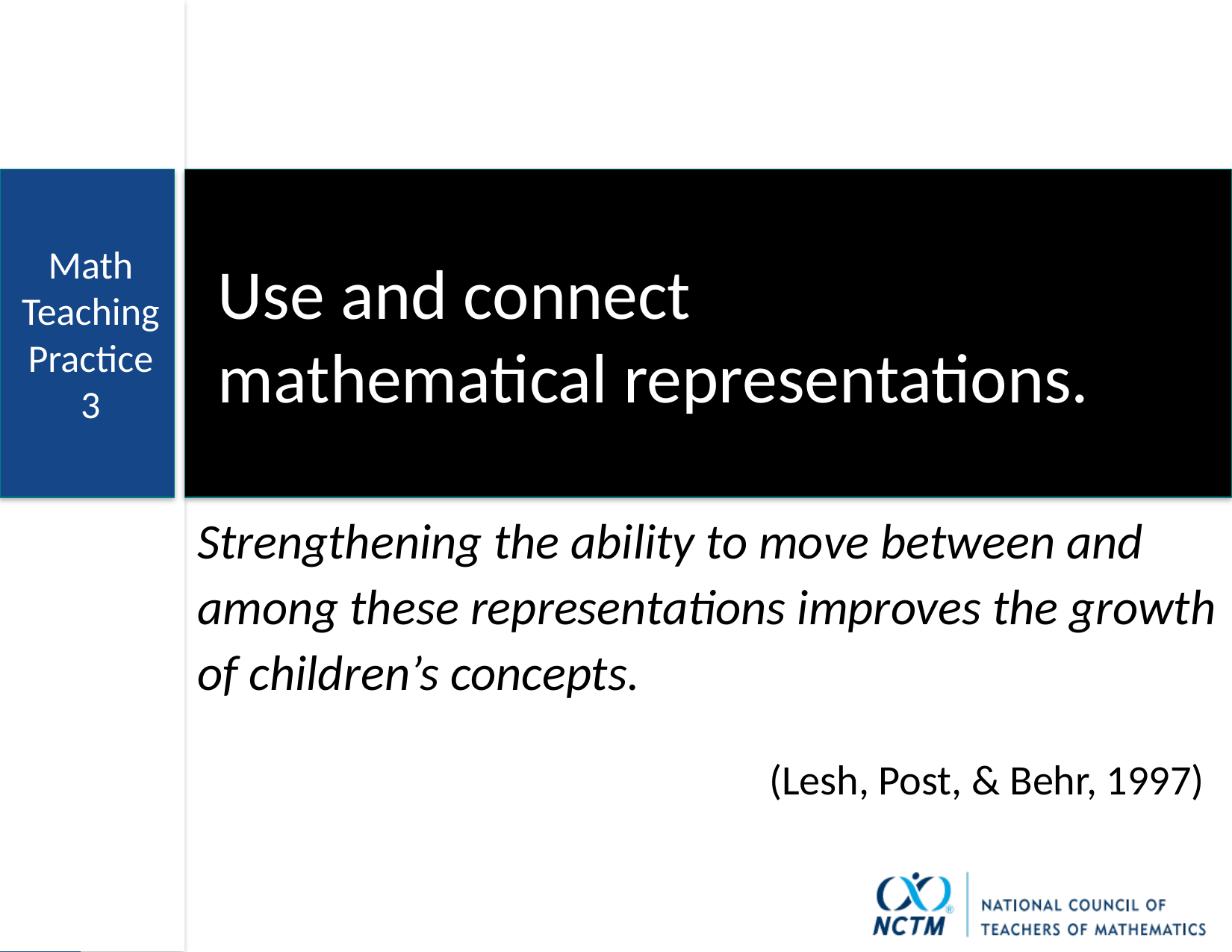

Use and connect
mathematical representations.
Math
Teaching
Practice
3
Strengthening the ability to move between and among these representations improves the growth of children’s concepts.

(Lesh, Post, & Behr, 1997)